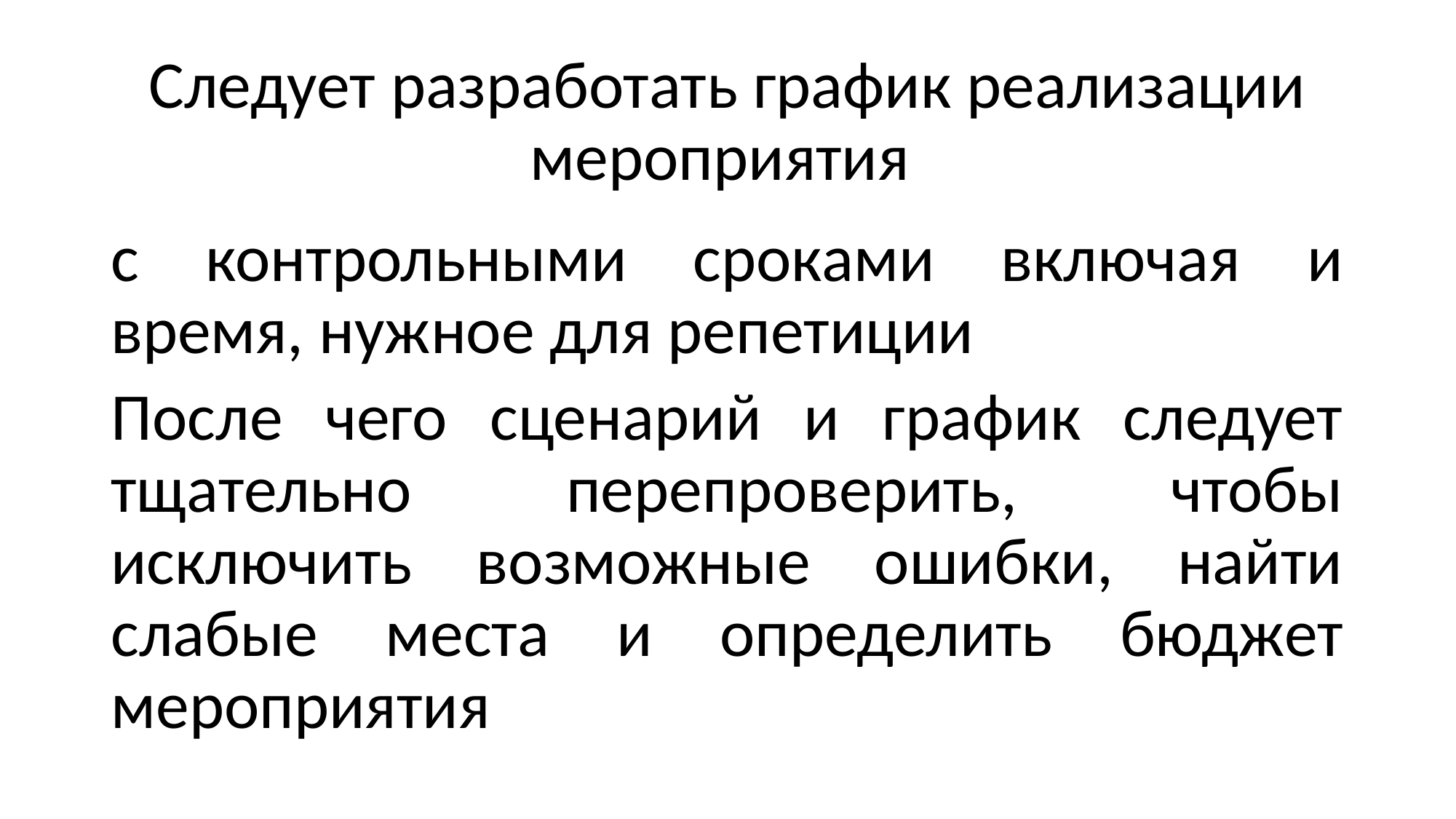

# Следует разработать график реализации мероприятия
с контрольными сроками включая и время, нужное для репетиции
После чего сценарий и график следует тщательно перепроверить, чтобы исключить возможные ошибки, найти слабые места и определить бюджет мероприятия